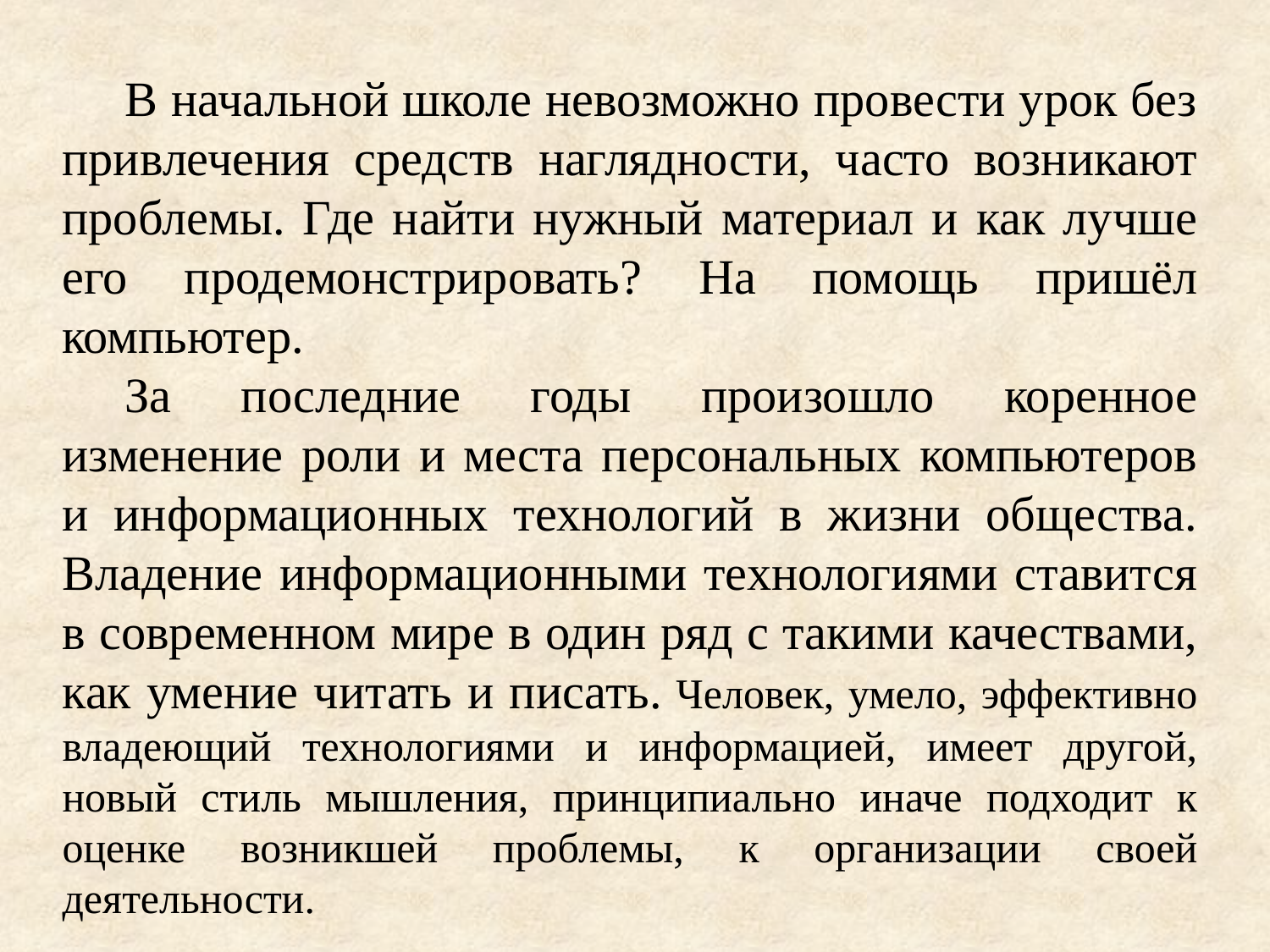

В начальной школе невозможно провести урок без привлечения средств наглядности, часто возникают проблемы. Где найти нужный материал и как лучше его продемонстрировать? На помощь пришёл компьютер.
За последние годы произошло коренное изменение роли и места персональных компьютеров и информационных технологий в жизни общества. Владение информационными технологиями ставится в современном мире в один ряд с такими качествами, как умение читать и писать. Человек, умело, эффективно владеющий технологиями и информацией, имеет другой, новый стиль мышления, принципиально иначе подходит к оценке возникшей проблемы, к организации своей деятельности.